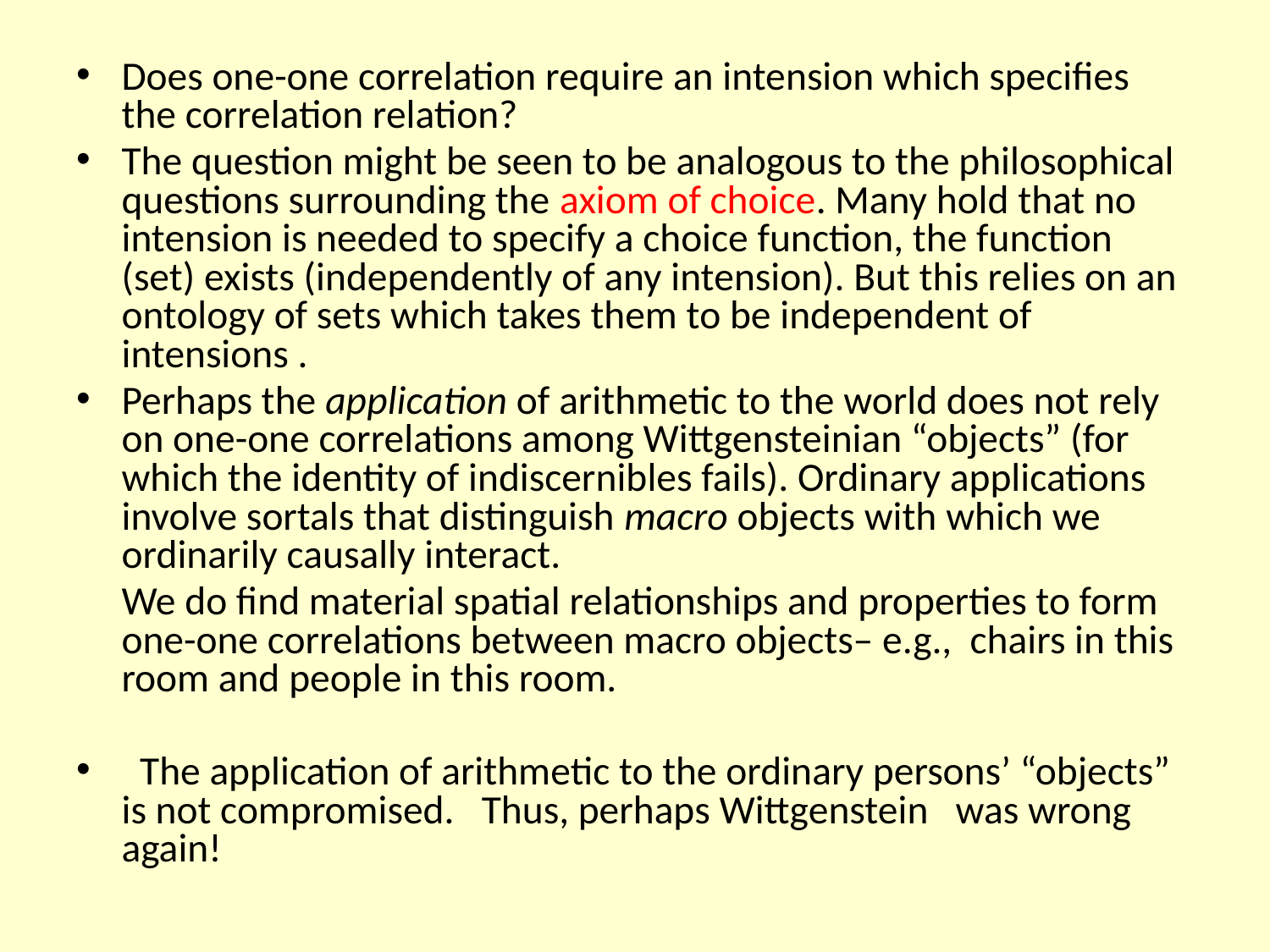

Does one-one correlation require an intension which specifies the correlation relation?
The question might be seen to be analogous to the philosophical questions surrounding the axiom of choice. Many hold that no intension is needed to specify a choice function, the function (set) exists (independently of any intension). But this relies on an ontology of sets which takes them to be independent of intensions .
Perhaps the application of arithmetic to the world does not rely on one-one correlations among Wittgensteinian “objects” (for which the identity of indiscernibles fails). Ordinary applications involve sortals that distinguish macro objects with which we ordinarily causally interact.
	We do find material spatial relationships and properties to form one-one correlations between macro objects– e.g.,  chairs in this room and people in this room.

  The application of arithmetic to the ordinary persons’ “objects” is not compromised.   Thus, perhaps Wittgenstein   was wrong again!